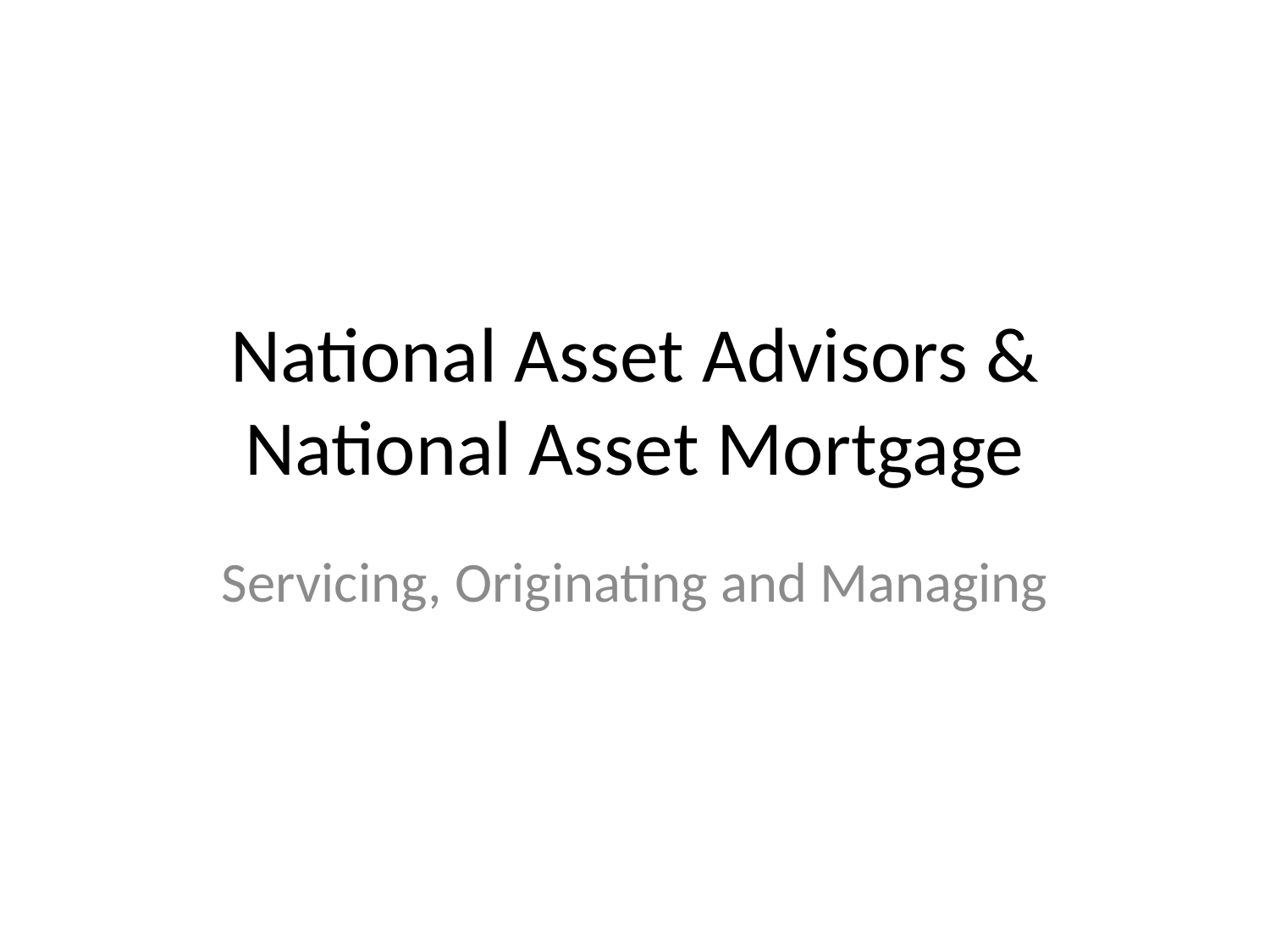

# National Asset Advisors & National Asset Mortgage
Servicing, Originating and Managing